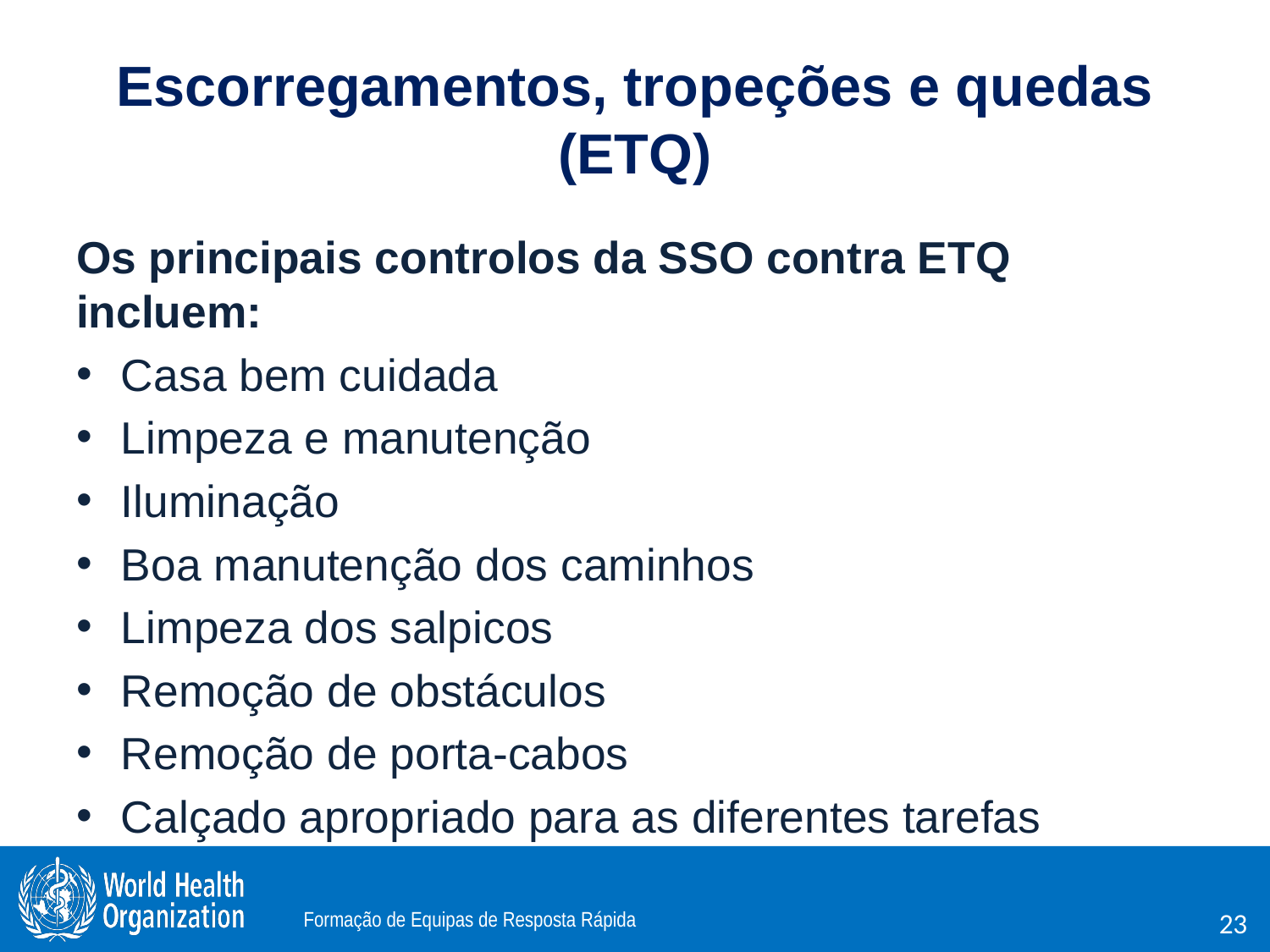

# Escorregamentos, tropeções e quedas (ETQ)
Os principais controlos da SSO contra ETQ incluem:
Casa bem cuidada
Limpeza e manutenção
Iluminação
Boa manutenção dos caminhos
Limpeza dos salpicos
Remoção de obstáculos
Remoção de porta-cabos
Calçado apropriado para as diferentes tarefas